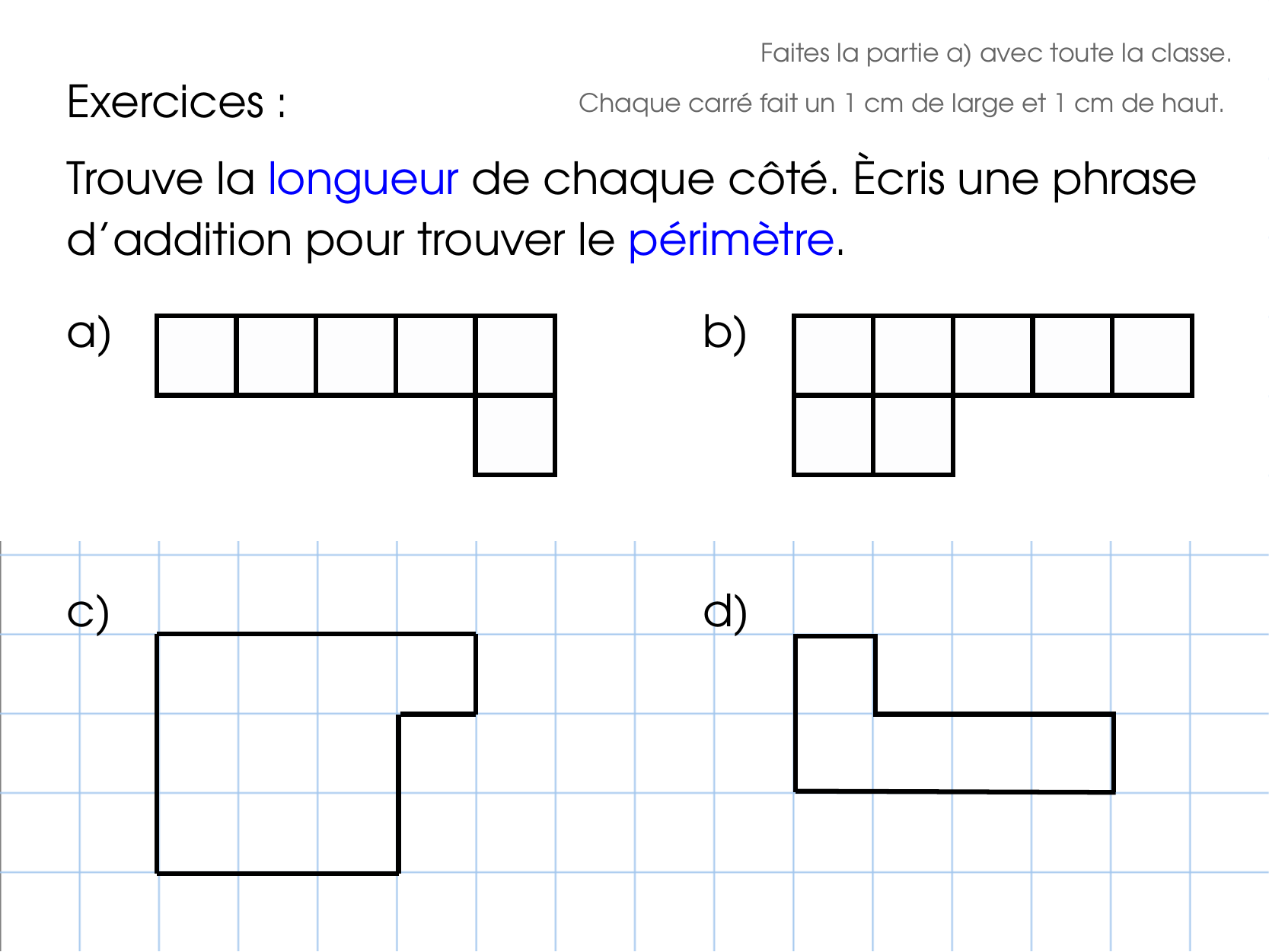

Faites la partie a) avec toute la classe.
 Chaque carré fait un 1 cm de large et 1 cm de haut.
Exercices :
Trouve la longueur de chaque côté. Ècris une phrase d’addition pour trouver le périmètre.
a)

b)

c)
d)